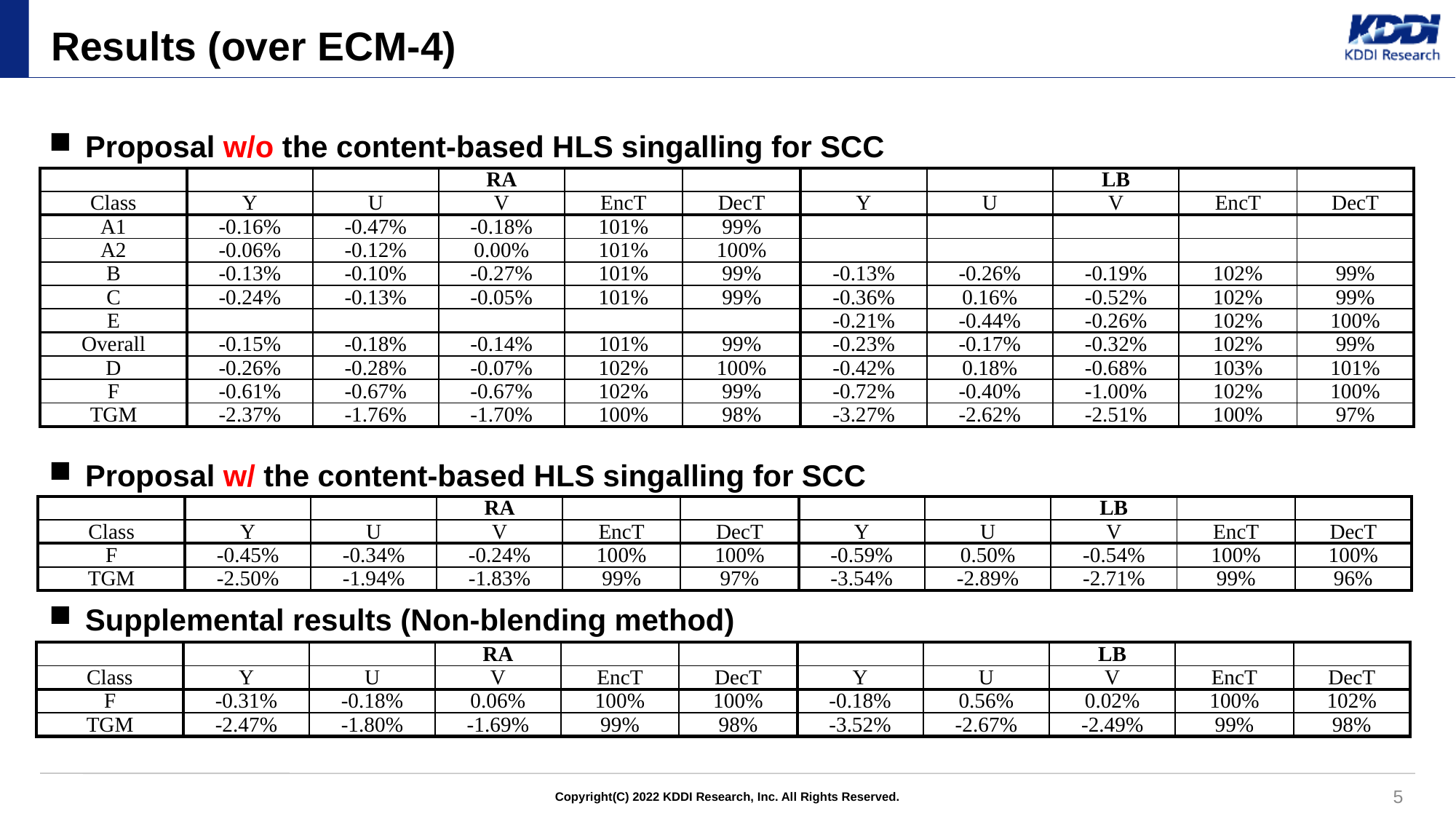

# Results (over ECM-4)
Proposal w/o the content-based HLS singalling for SCC

Proposal w/ the content-based HLS singalling for SCC

Supplemental results (Non-blending method)
|  |  |  | RA |  |  |  |  | LB |  |  |
| --- | --- | --- | --- | --- | --- | --- | --- | --- | --- | --- |
| Class | Y | U | V | EncT | DecT | Y | U | V | EncT | DecT |
| A1 | -0.16% | -0.47% | -0.18% | 101% | 99% |  |  |  |  |  |
| A2 | -0.06% | -0.12% | 0.00% | 101% | 100% |  |  |  |  |  |
| B | -0.13% | -0.10% | -0.27% | 101% | 99% | -0.13% | -0.26% | -0.19% | 102% | 99% |
| C | -0.24% | -0.13% | -0.05% | 101% | 99% | -0.36% | 0.16% | -0.52% | 102% | 99% |
| E |  |  |  |  |  | -0.21% | -0.44% | -0.26% | 102% | 100% |
| Overall | -0.15% | -0.18% | -0.14% | 101% | 99% | -0.23% | -0.17% | -0.32% | 102% | 99% |
| D | -0.26% | -0.28% | -0.07% | 102% | 100% | -0.42% | 0.18% | -0.68% | 103% | 101% |
| F | -0.61% | -0.67% | -0.67% | 102% | 99% | -0.72% | -0.40% | -1.00% | 102% | 100% |
| TGM | -2.37% | -1.76% | -1.70% | 100% | 98% | -3.27% | -2.62% | -2.51% | 100% | 97% |
|  |  |  | RA |  |  |  |  | LB |  |  |
| --- | --- | --- | --- | --- | --- | --- | --- | --- | --- | --- |
| Class | Y | U | V | EncT | DecT | Y | U | V | EncT | DecT |
| F | -0.45% | -0.34% | -0.24% | 100% | 100% | -0.59% | 0.50% | -0.54% | 100% | 100% |
| TGM | -2.50% | -1.94% | -1.83% | 99% | 97% | -3.54% | -2.89% | -2.71% | 99% | 96% |
|  |  |  | RA |  |  |  |  | LB |  |  |
| --- | --- | --- | --- | --- | --- | --- | --- | --- | --- | --- |
| Class | Y | U | V | EncT | DecT | Y | U | V | EncT | DecT |
| F | -0.31% | -0.18% | 0.06% | 100% | 100% | -0.18% | 0.56% | 0.02% | 100% | 102% |
| TGM | -2.47% | -1.80% | -1.69% | 99% | 98% | -3.52% | -2.67% | -2.49% | 99% | 98% |
5